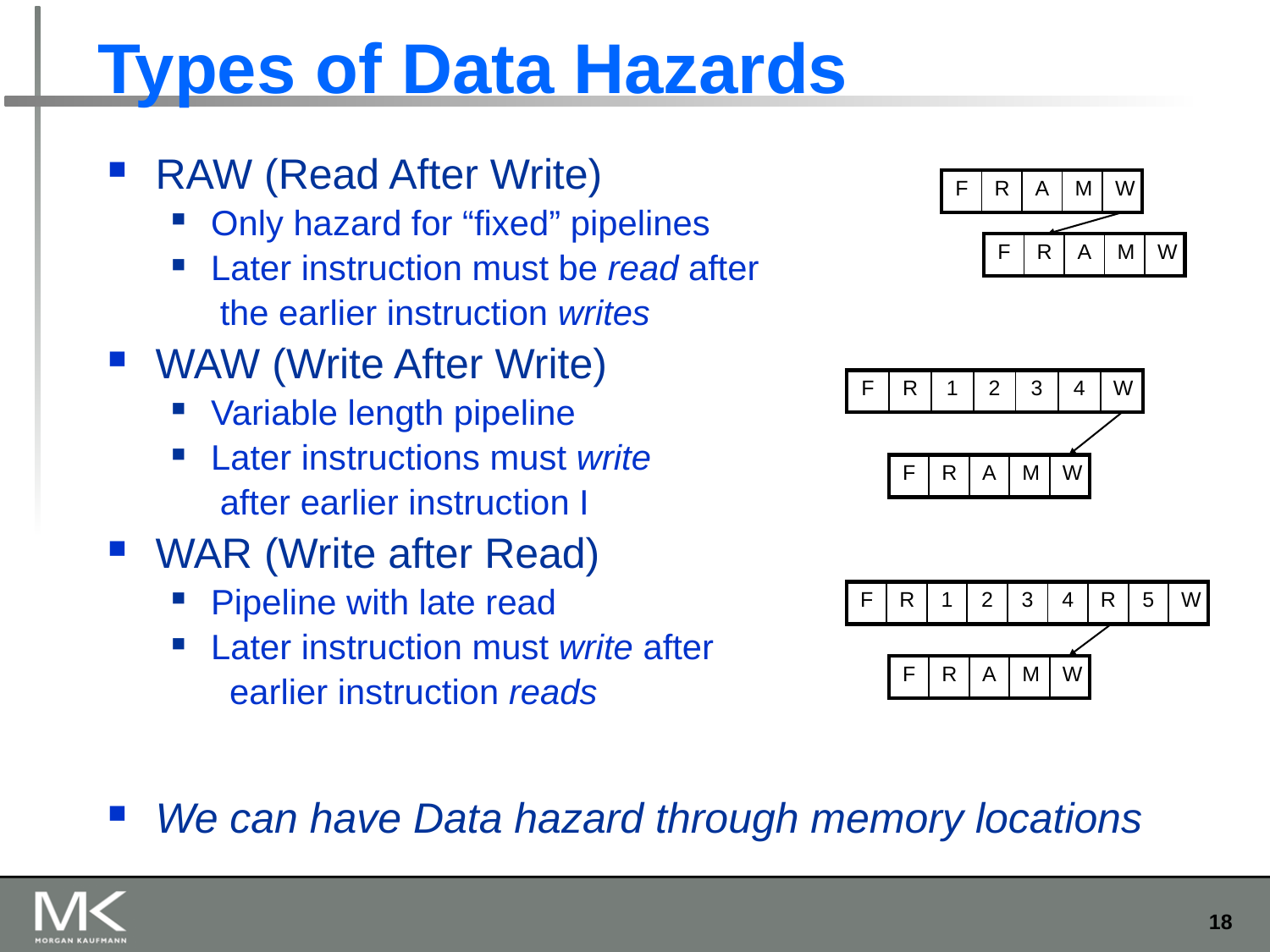

# Types of Data Hazards
RAW (Read After Write)
Only hazard for “fixed” pipelines
Later instruction must be read after
     the earlier instruction writes
WAW (Write After Write)
Variable length pipeline
Later instructions must write
     after earlier instruction I
WAR (Write after Read)
Pipeline with late read
Later instruction must write after
      earlier instruction reads

We can have Data hazard through memory locations
| F | R | A | M | W |
| --- | --- | --- | --- | --- |

| F | R | A | M | W |
| --- | --- | --- | --- | --- |
| F | R | 1 | 2 | 3 | 4 | W |
| --- | --- | --- | --- | --- | --- | --- |

| F | R | A | M | W |
| --- | --- | --- | --- | --- |
| F | R | 1 | 2 | 3 | 4 | R | 5 | W |
| --- | --- | --- | --- | --- | --- | --- | --- | --- |

| F | R | A | M | W |
| --- | --- | --- | --- | --- |